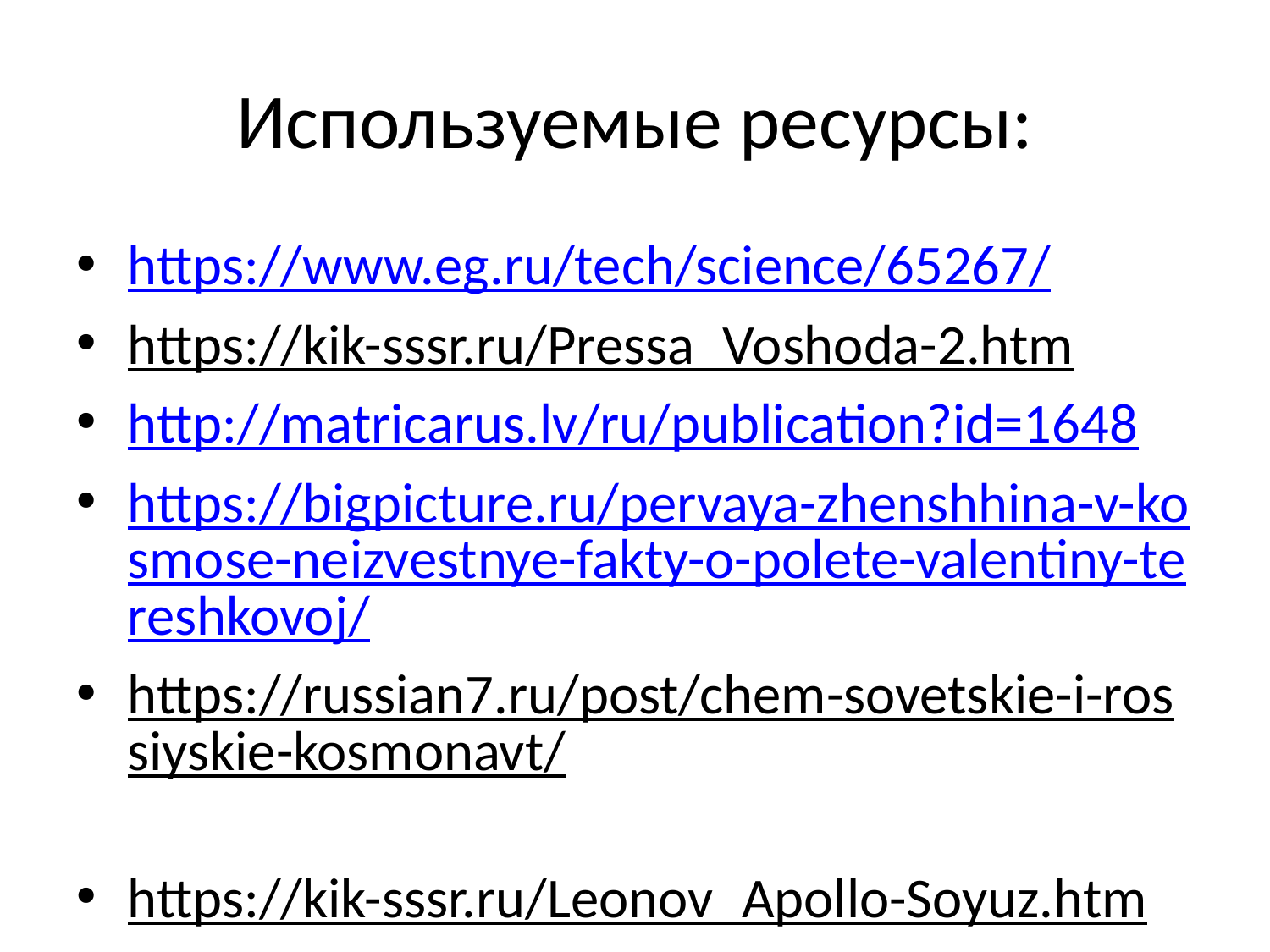

# Используемые ресурсы:
https://www.eg.ru/tech/science/65267/
https://kik-sssr.ru/Pressa_Voshoda-2.htm
http://matricarus.lv/ru/publication?id=1648
https://bigpicture.ru/pervaya-zhenshhina-v-kosmose-neizvestnye-fakty-o-polete-valentiny-tereshkovoj/
https://russian7.ru/post/chem-sovetskie-i-rossiyskie-kosmonavt/
https://kik-sssr.ru/Leonov_Apollo-Soyuz.htm
https://www.roscosmos.ru/28817/